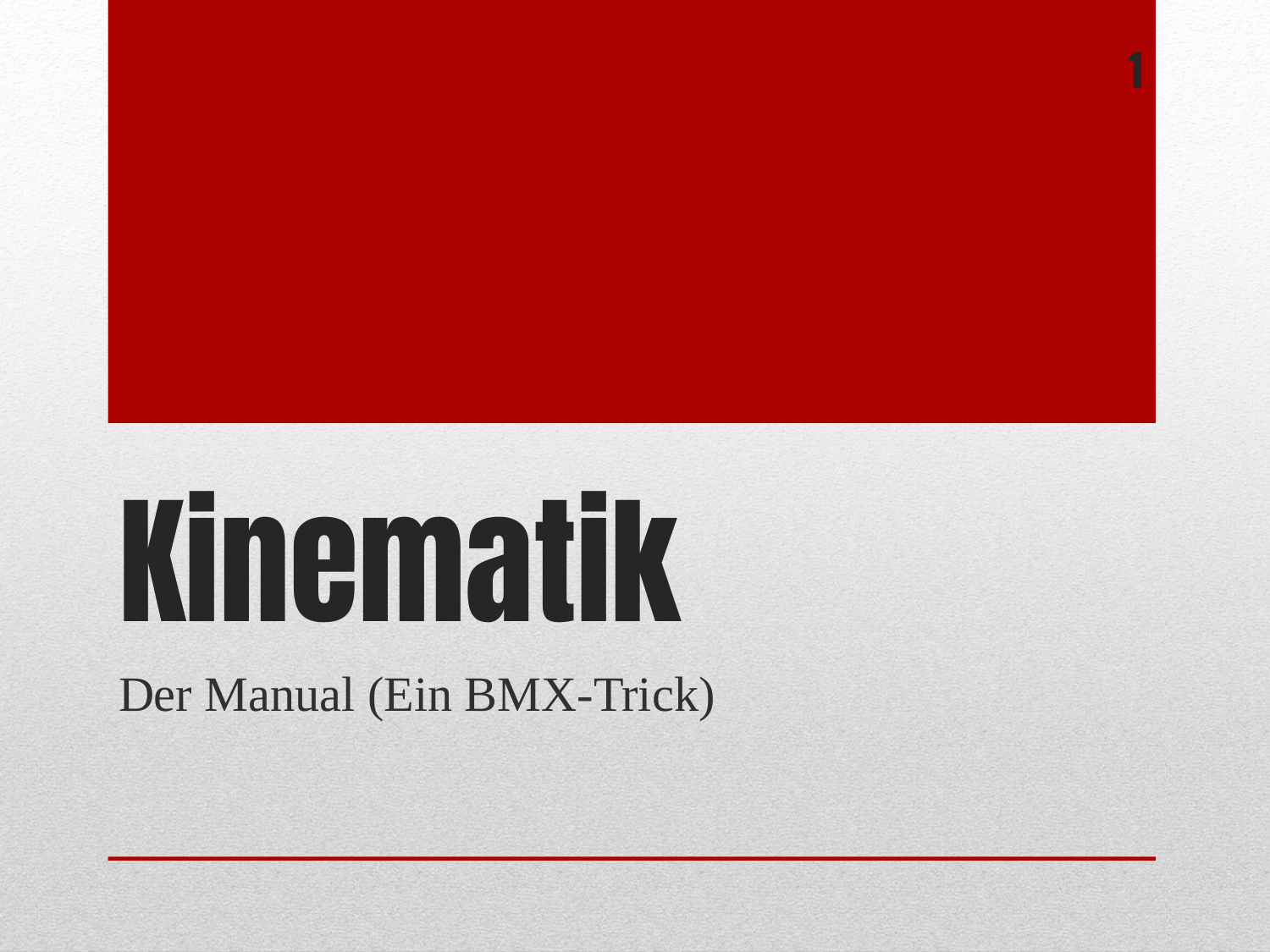

1
# Kinematik
Der Manual (Ein BMX-Trick)